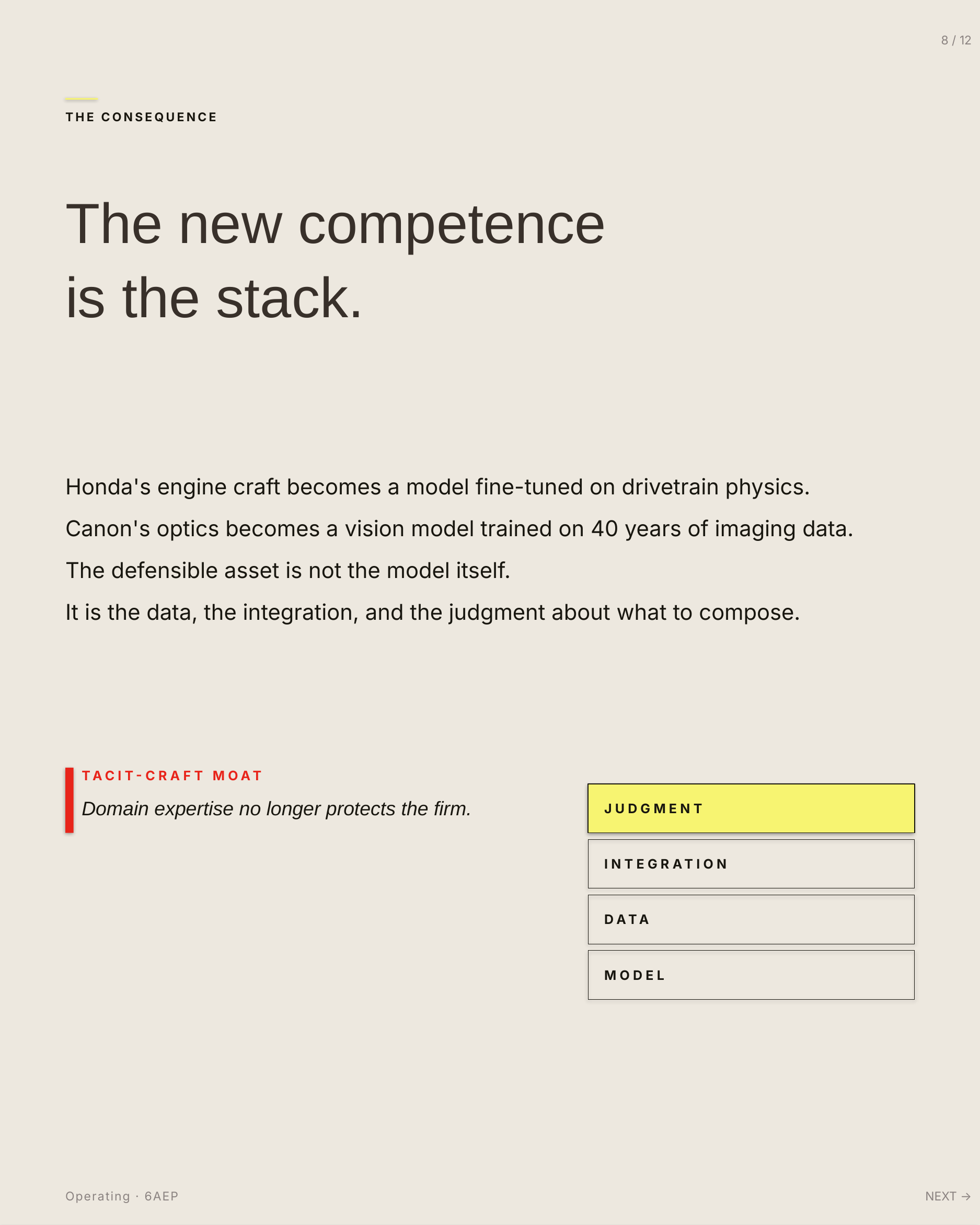

8 / 12

THE CONSEQUENCE
The new competence
is the stack.
Honda's engine craft becomes a model fine-tuned on drivetrain physics.
Canon's optics becomes a vision model trained on 40 years of imaging data.
The defensible asset is not the model itself.
It is the data, the integration, and the judgment about what to compose.

TACIT-CRAFT MOAT

Domain expertise no longer protects the firm.
JUDGMENT

INTEGRATION

DATA

MODEL
Operating · 6AEP
NEXT →